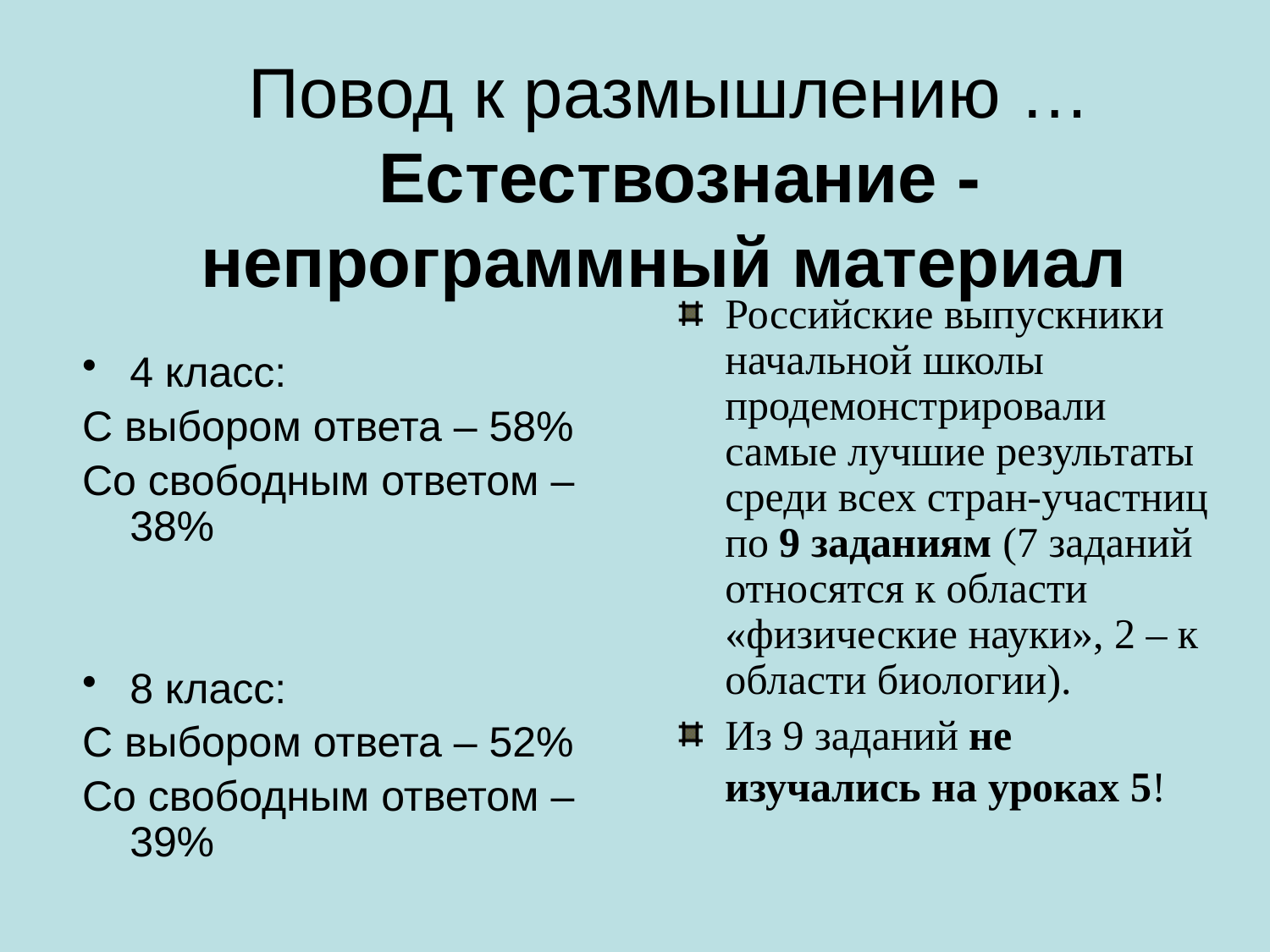

# Повод к размышлению … Естествознание - непрограммный материал
Российские выпускники начальной школы продемонстрировали самые лучшие результаты среди всех стран-участниц по 9 заданиям (7 заданий относятся к области «физические науки», 2 – к области биологии).
Из 9 заданий не изучались на уроках 5!

4 класс:
С выбором ответа – 58%
Со свободным ответом – 38%

8 класс:
С выбором ответа – 52%
Со свободным ответом – 39%